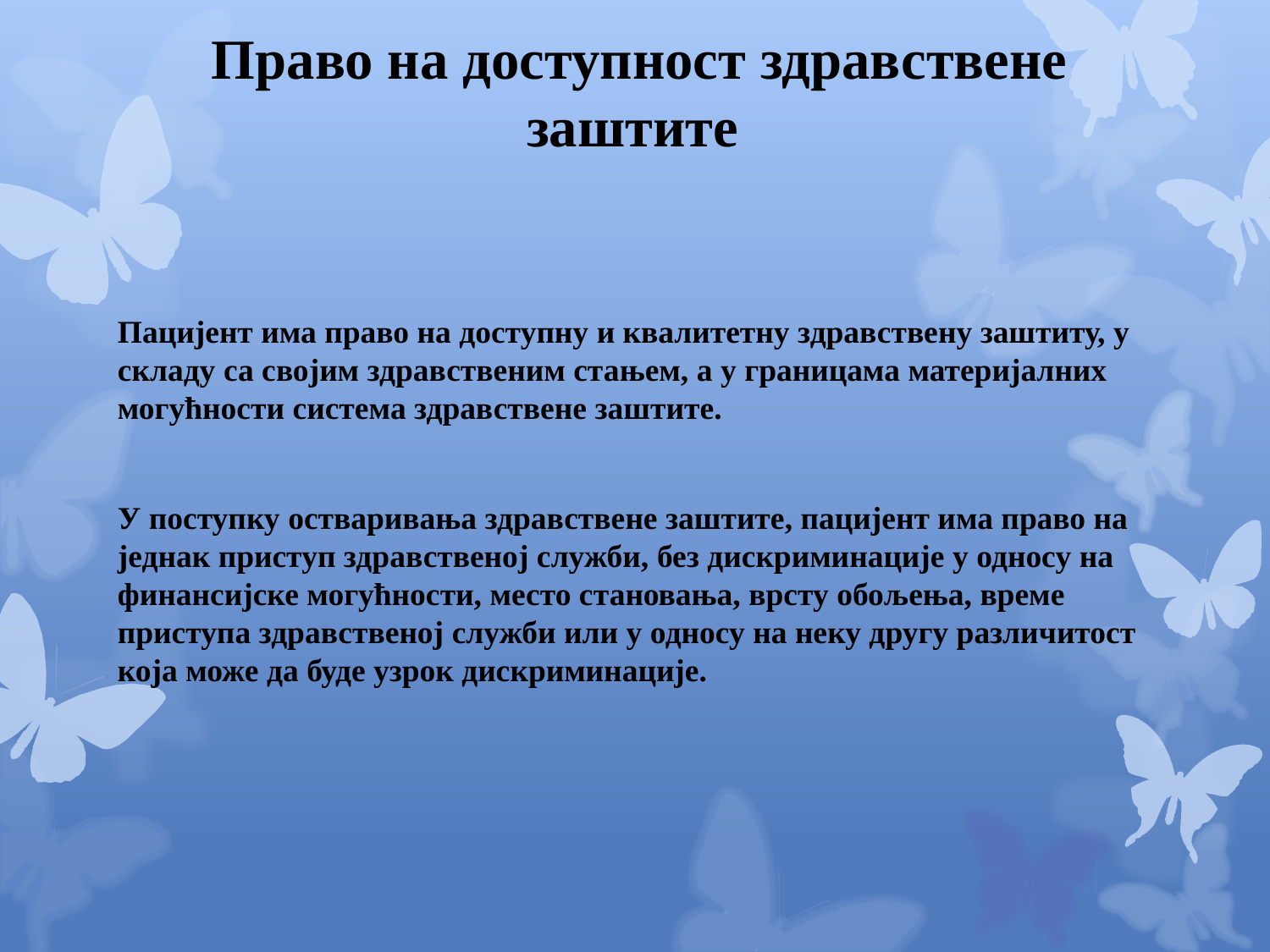

# Право на доступност здравствене заштите
Пацијент има право на доступну и квалитетну здравствену заштиту, у складу са својим здравственим стањем, а у границама материјалних могућности система здравствене заштите.

У поступку остваривања здравствене заштите, пацијент има право на једнак приступ здравственој служби, без дискриминације у односу на финансијске могућности, место становања, врсту обољења, време приступа здравственој служби или у односу на неку другу различитост која може да буде узрок дискриминације.